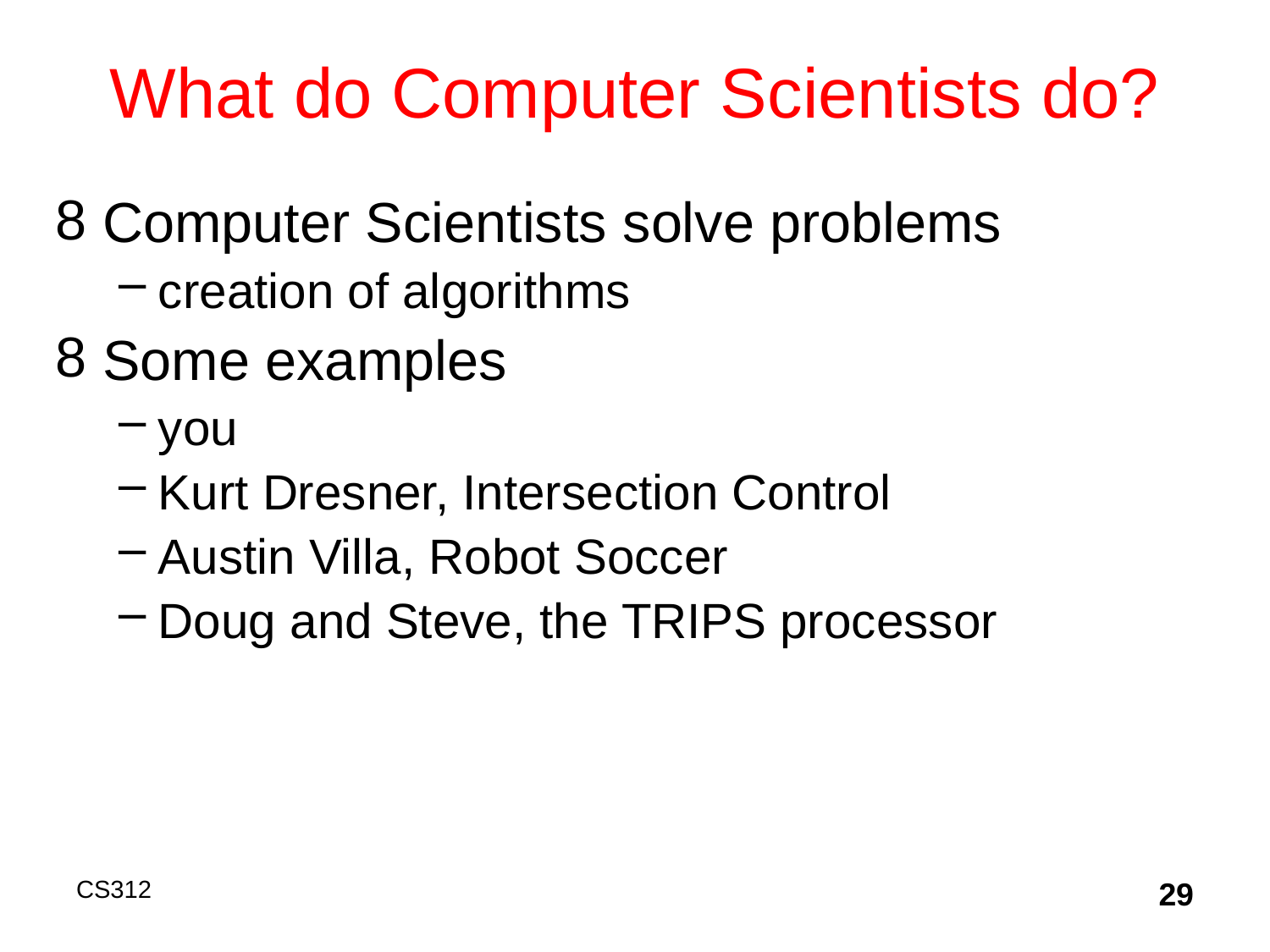

# What do Computer Scientists do?
Computer Scientists solve problems
creation of algorithms
Some examples
you
Kurt Dresner, Intersection Control
Austin Villa, Robot Soccer
Doug and Steve, the TRIPS processor
CS312
29